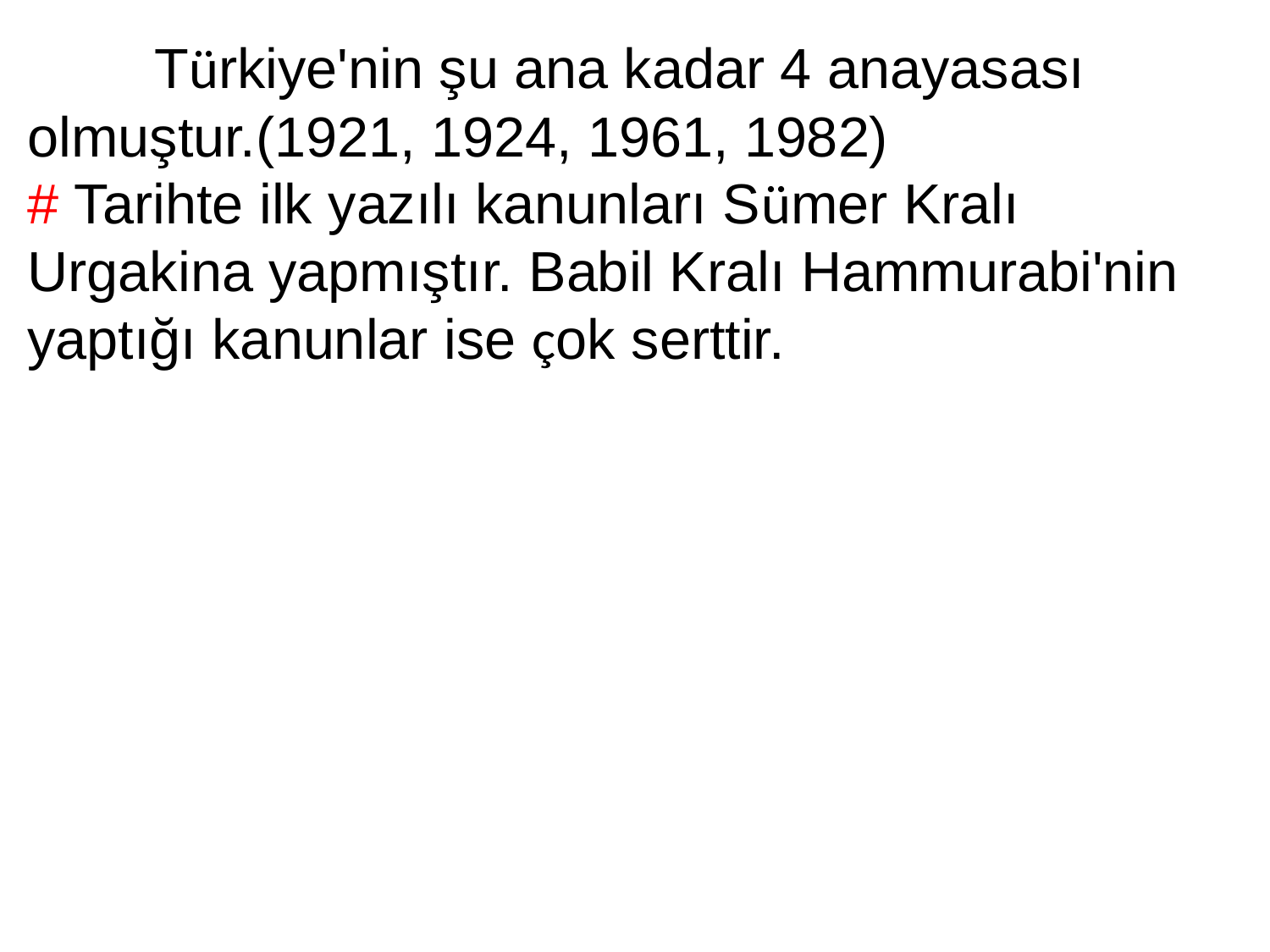

Türkiye'nin şu ana kadar 4 anayasası olmuştur.(1921, 1924, 1961, 1982)
# Tarihte ilk yazılı kanunları Sümer Kralı Urgakina yapmıştır. Babil Kralı Hammurabi'nin yaptığı kanunlar ise çok serttir.